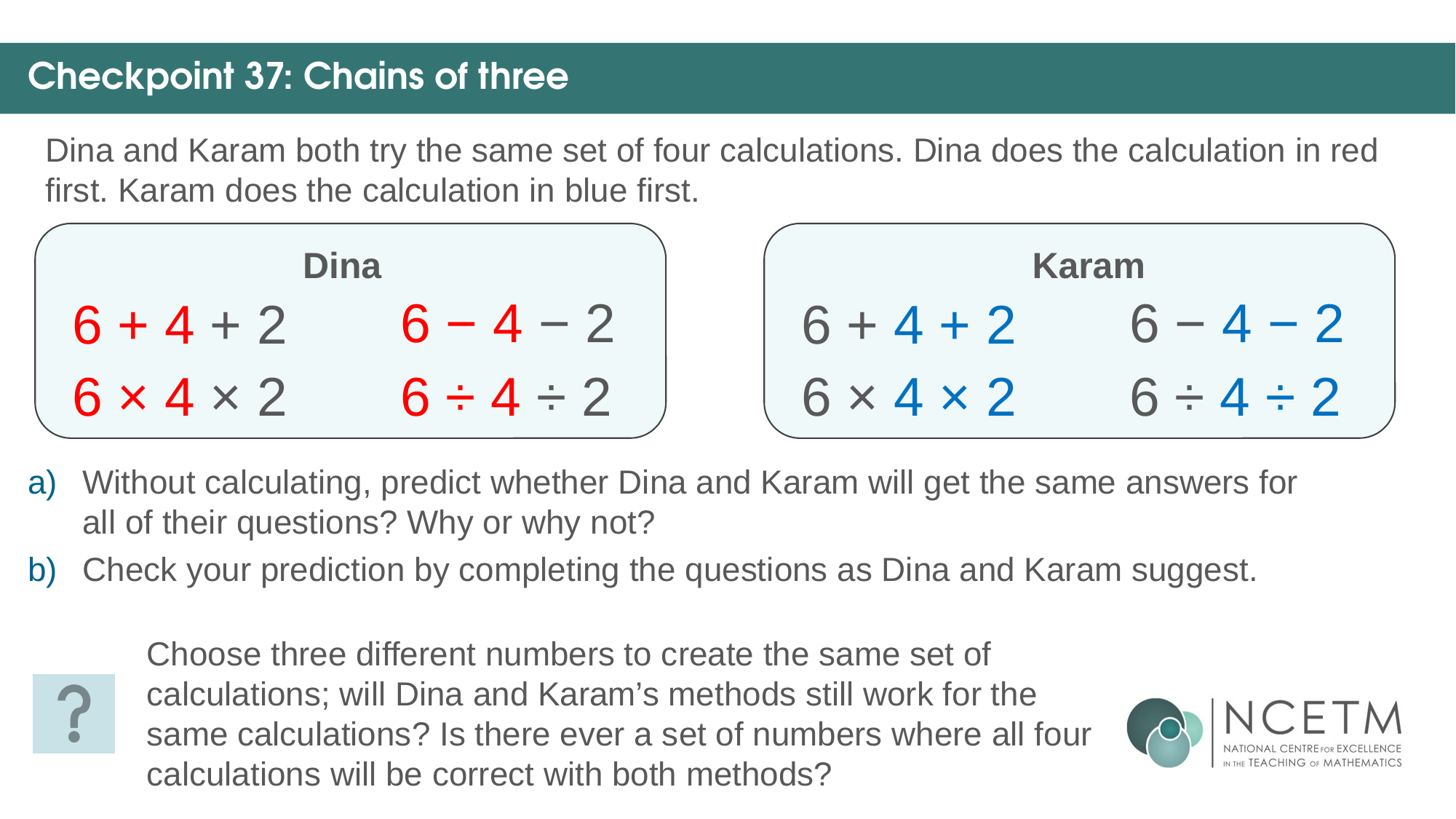

Checkpoint 37: Chains of three
Dina and Karam both try the same set of four calculations. Dina does the calculation in red first. Karam does the calculation in blue first.

Dina
Karam
6 − 4 − 2
6 − 4 − 2
6 + 4 + 2
6 + 4 + 2
6 × 4 × 2
6 ÷ 4 ÷ 2
6 × 4 × 2
6 ÷ 4 ÷ 2
Without calculating, predict whether Dina and Karam will get the same answers for all of their questions? Why or why not?
Check your prediction by completing the questions as Dina and Karam suggest.
Choose three different numbers to create the same set of calculations; will Dina and Karam’s methods still work for the same calculations? Is there ever a set of numbers where all four calculations will be correct with both methods?